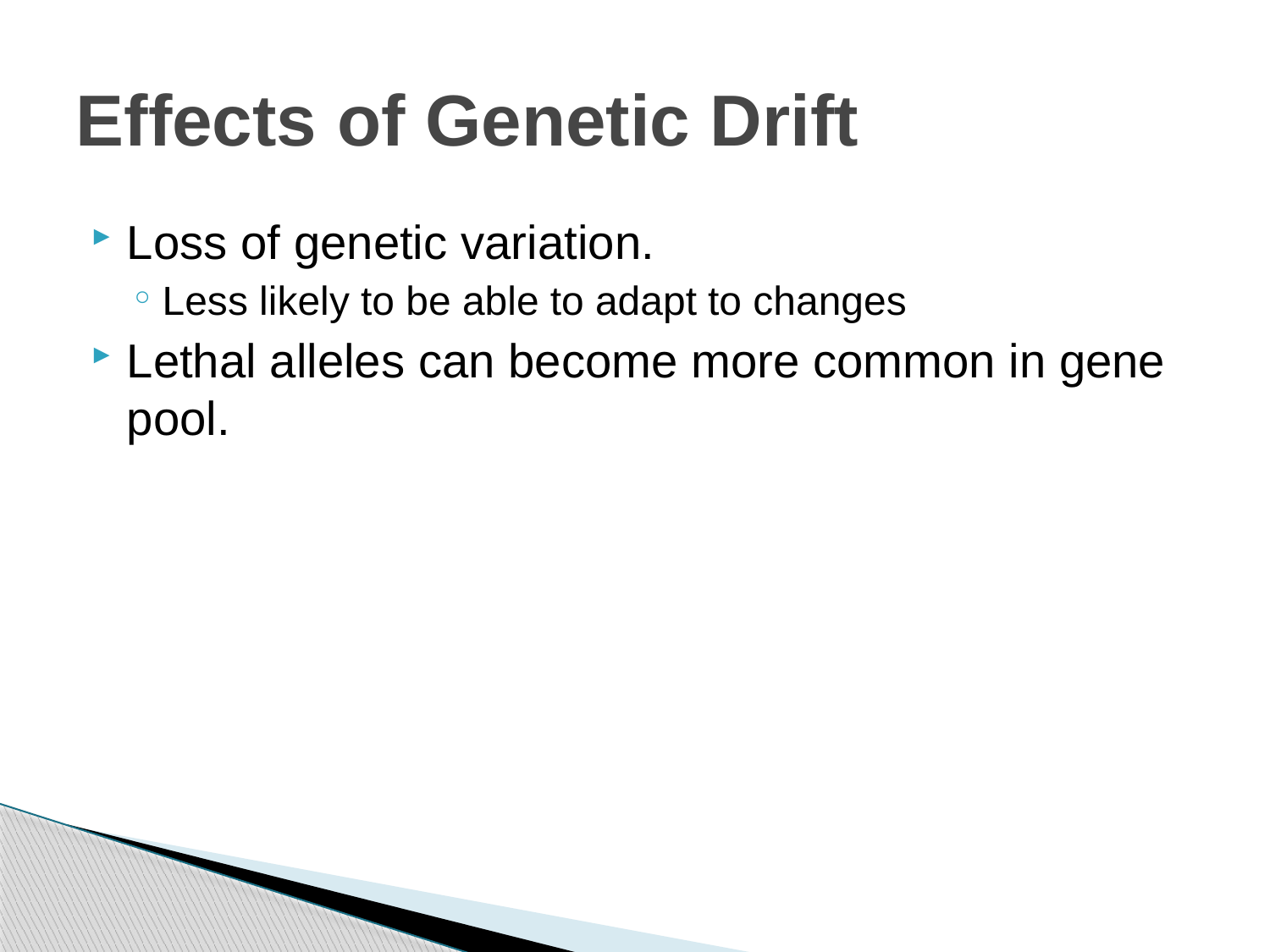

# Effects of Genetic Drift
Loss of genetic variation.
Less likely to be able to adapt to changes
Lethal alleles can become more common in gene pool.